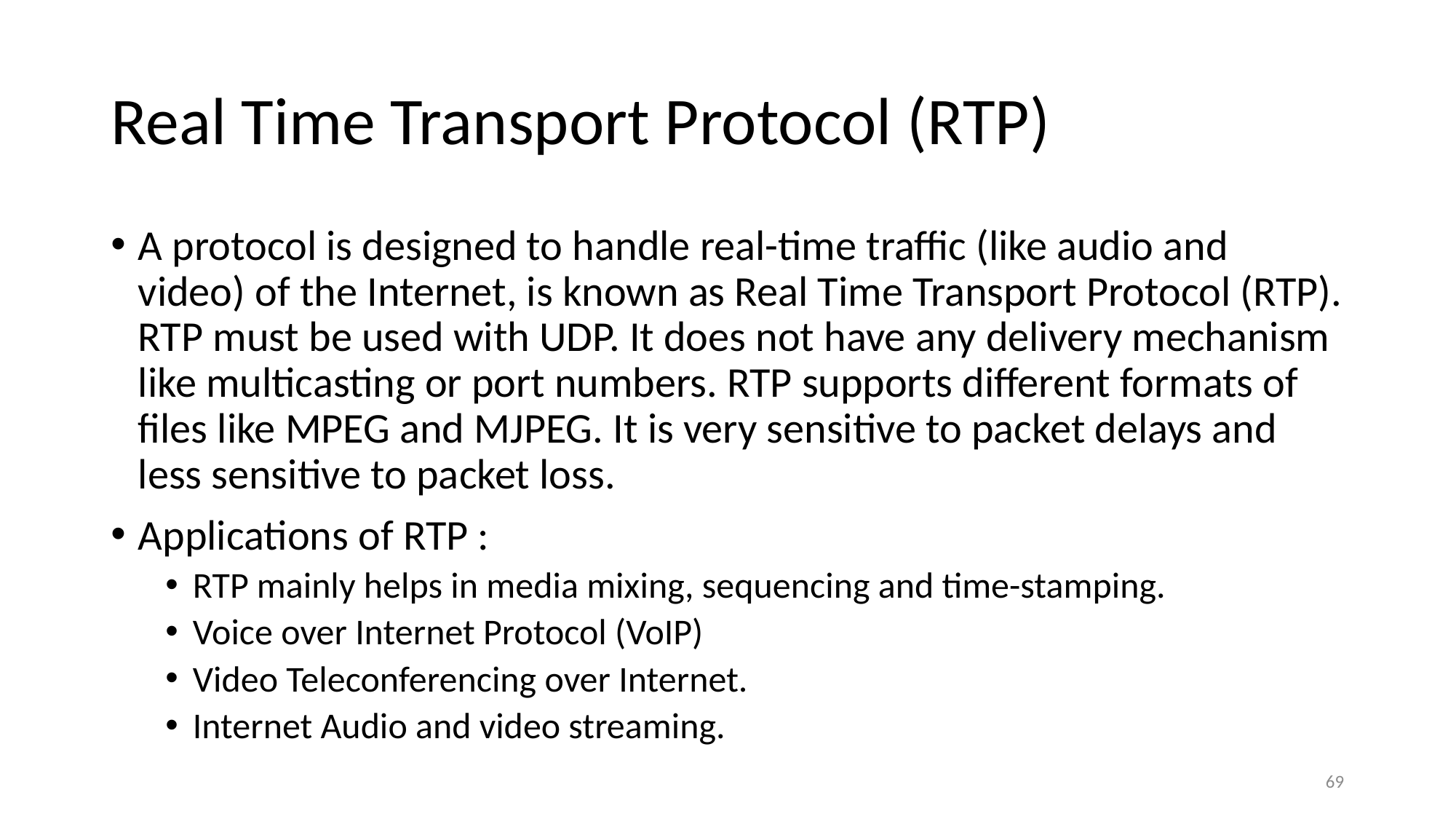

# Real Time Transport Protocol (RTP)
A protocol is designed to handle real-time traffic (like audio and video) of the Internet, is known as Real Time Transport Protocol (RTP). RTP must be used with UDP. It does not have any delivery mechanism like multicasting or port numbers. RTP supports different formats of files like MPEG and MJPEG. It is very sensitive to packet delays and less sensitive to packet loss.
Applications of RTP :
RTP mainly helps in media mixing, sequencing and time-stamping.
Voice over Internet Protocol (VoIP)
Video Teleconferencing over Internet.
Internet Audio and video streaming.
69